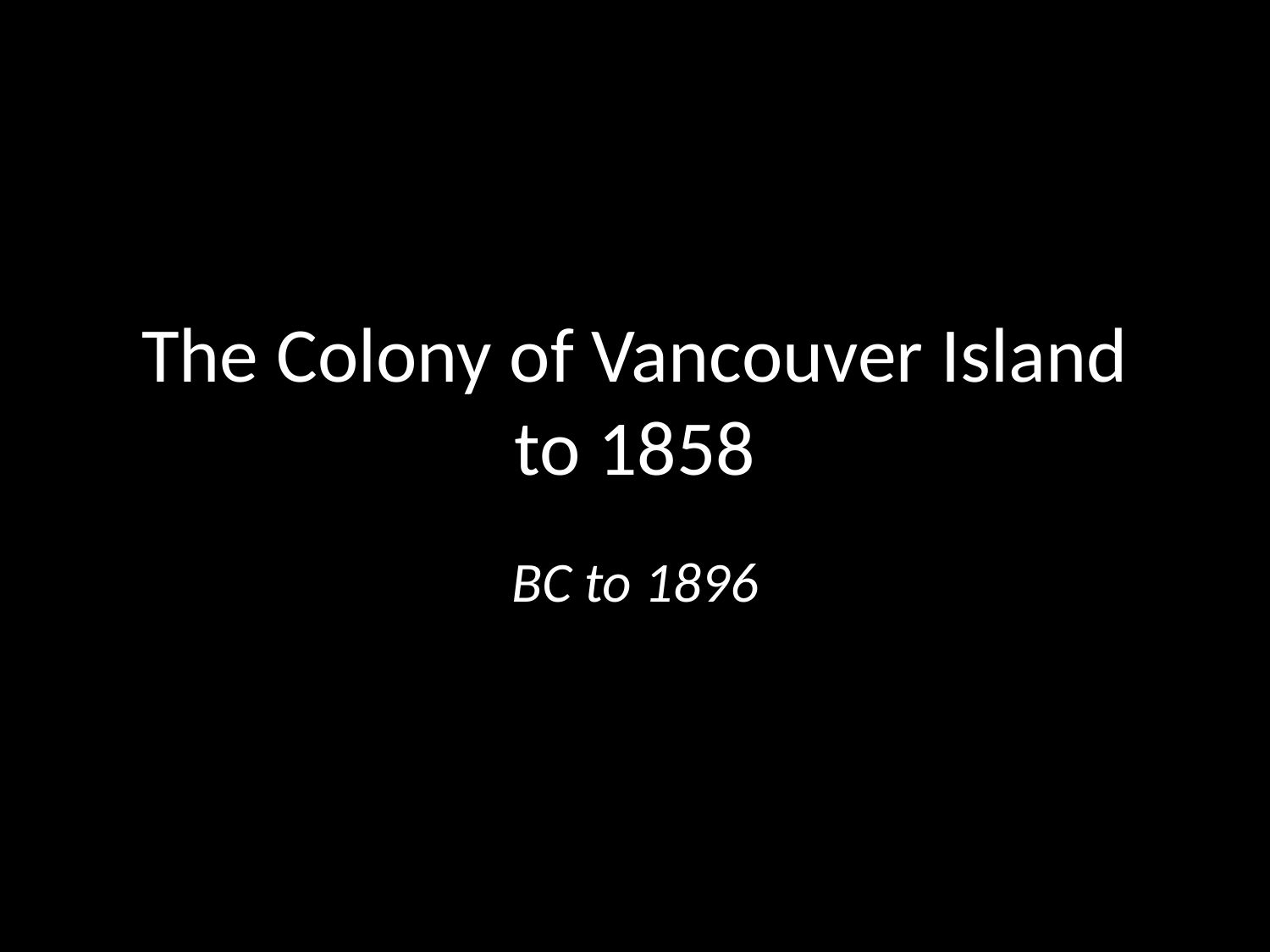

# The Colony of Vancouver Island to 1858
BC to 1896